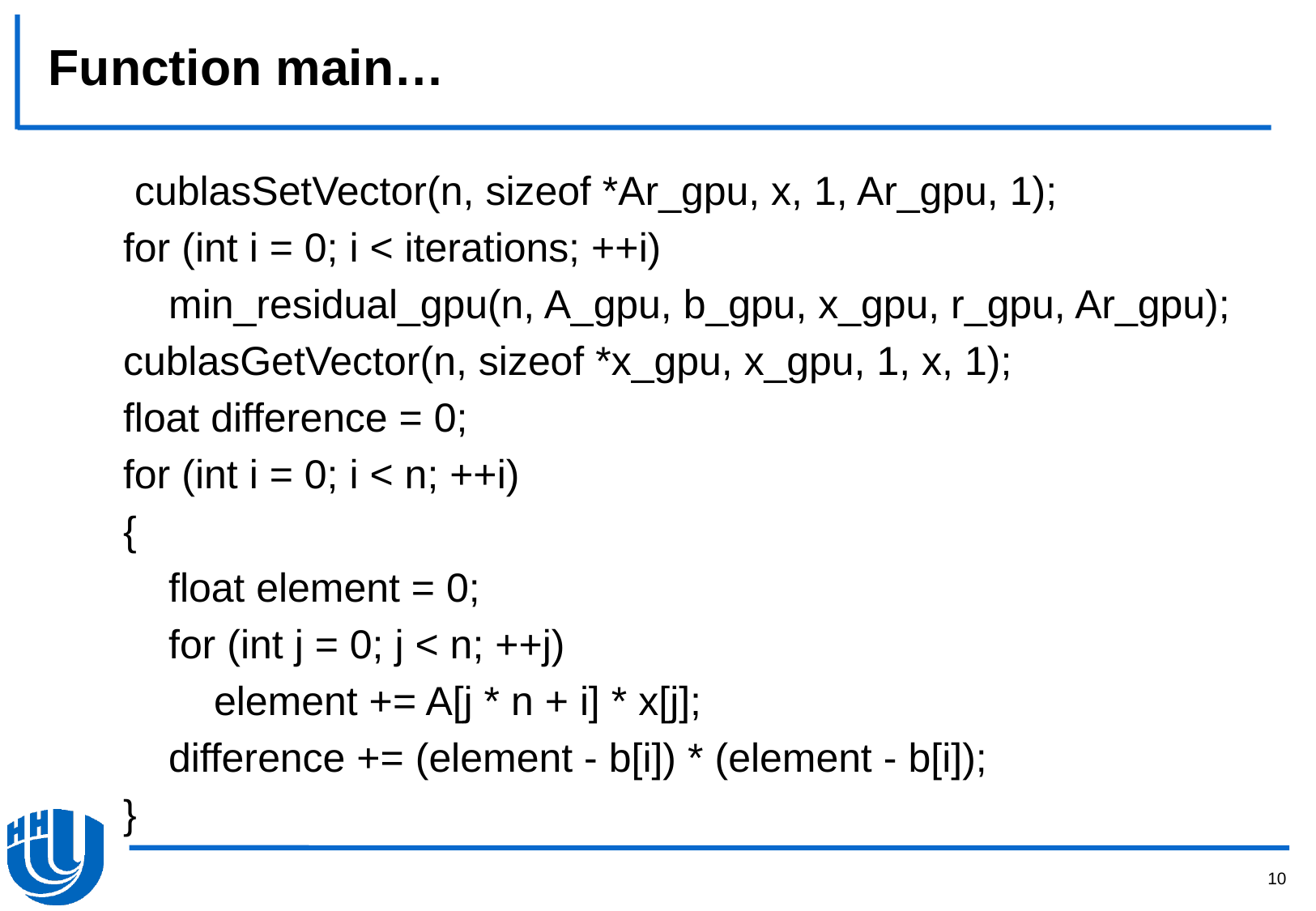

# Function main…
     cublasSetVector(n, sizeof *Ar_gpu, x, 1, Ar_gpu, 1);
    for (int i = 0; i < iterations; ++i)
        min_residual_gpu(n, A_gpu, b_gpu, x_gpu, r_gpu, Ar_gpu);
    cublasGetVector(n, sizeof *x_gpu, x_gpu, 1, x, 1);
    float difference = 0;
    for (int i = 0; i < n; ++i)
    {
        float element = 0;
        for (int j = 0; j < n; ++j)
            element += A[j * n + i] * x[j];
        difference += (element - b[i]) * (element - b[i]);
    }
10